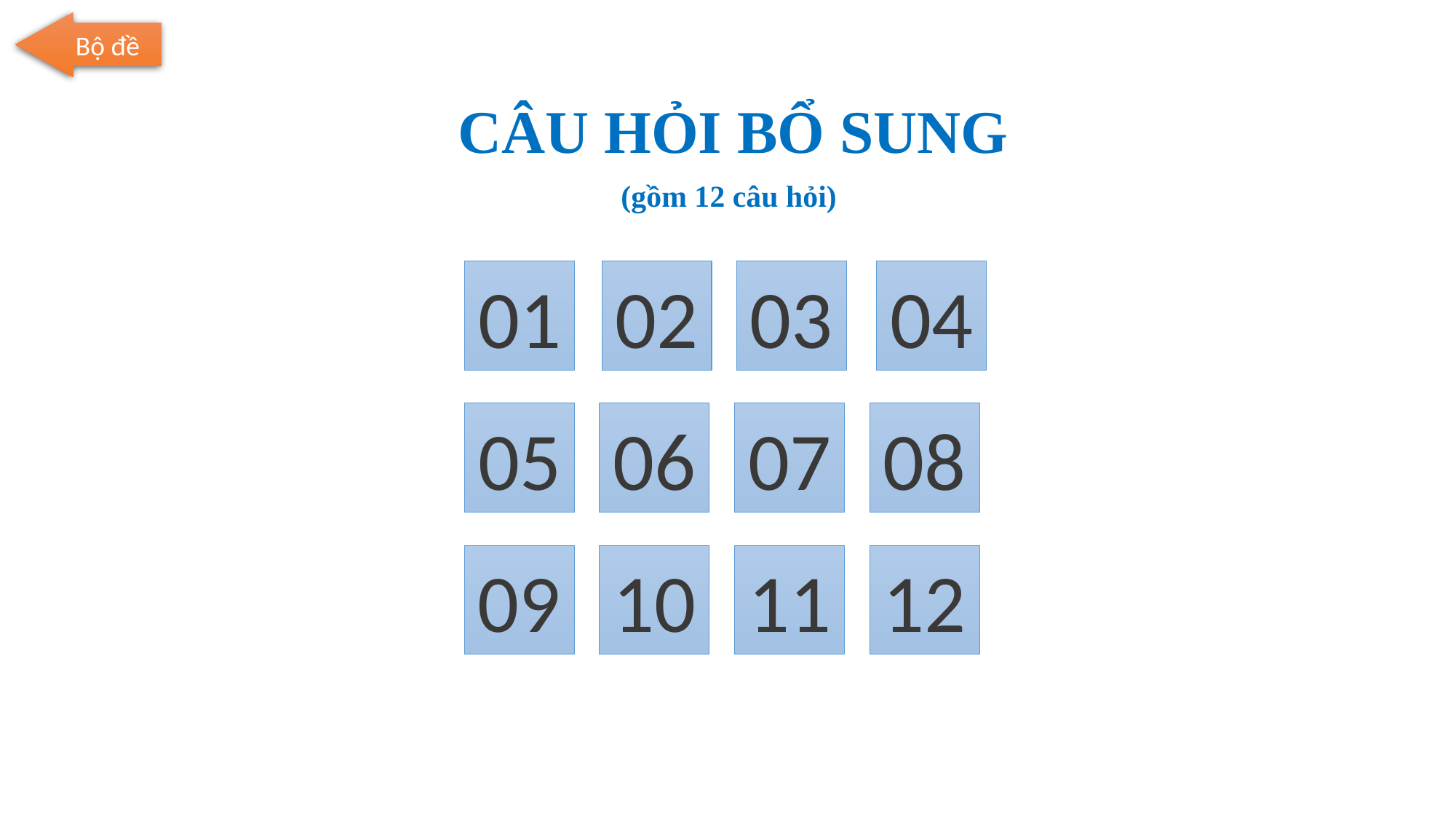

Bộ đề
CÂU HỎI BỔ SUNG
(gồm 12 câu hỏi)
01
02
03
04
05
06
07
08
09
10
11
12